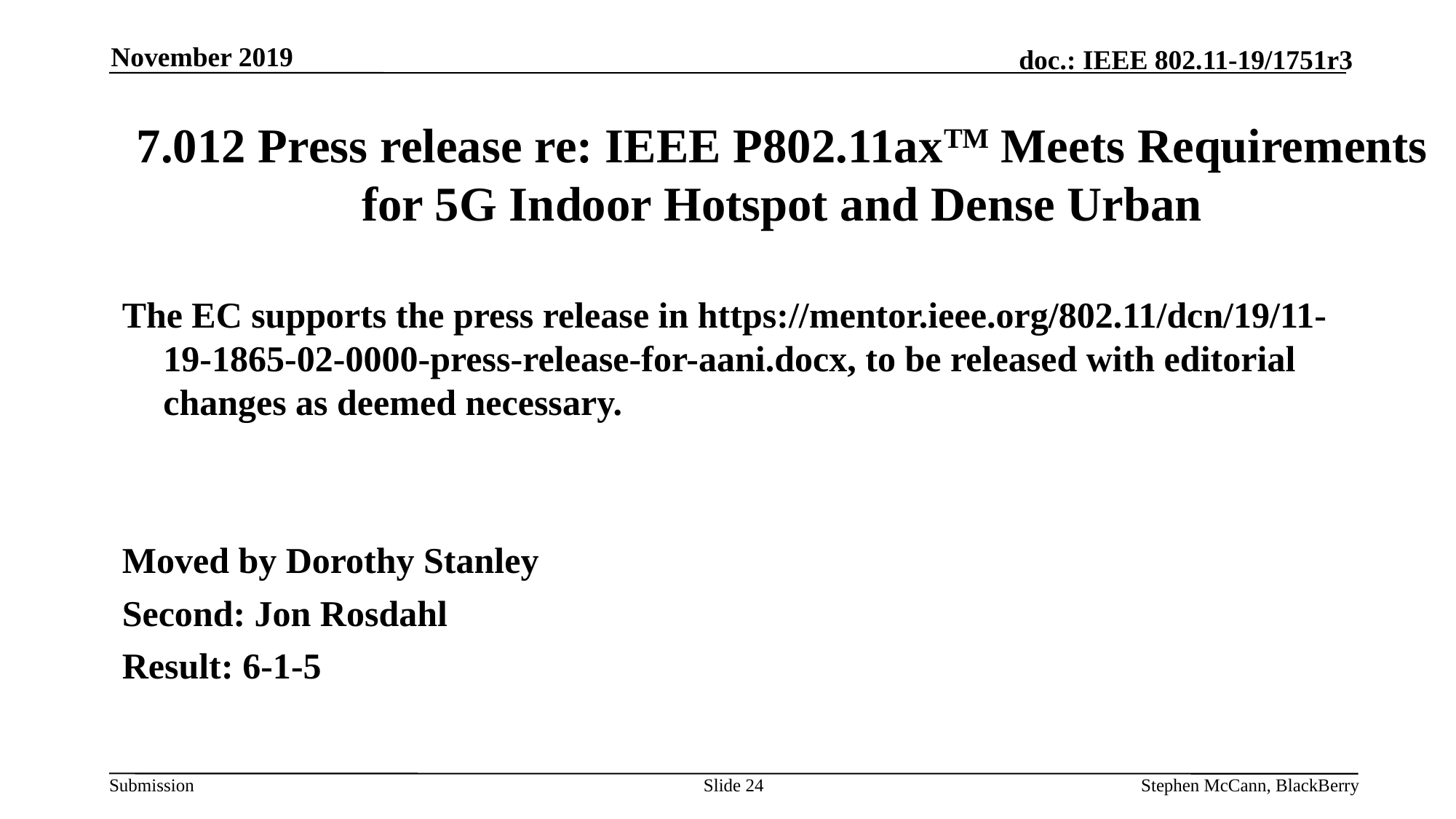

November 2019
# 7.012 Press release re: IEEE P802.11axTM Meets Requirements for 5G Indoor Hotspot and Dense Urban
The EC supports the press release in https://mentor.ieee.org/802.11/dcn/19/11-19-1865-02-0000-press-release-for-aani.docx, to be released with editorial changes as deemed necessary.

Moved by Dorothy Stanley
Second: Jon Rosdahl
Result: 6-1-5

Slide 24
Stephen McCann, BlackBerry